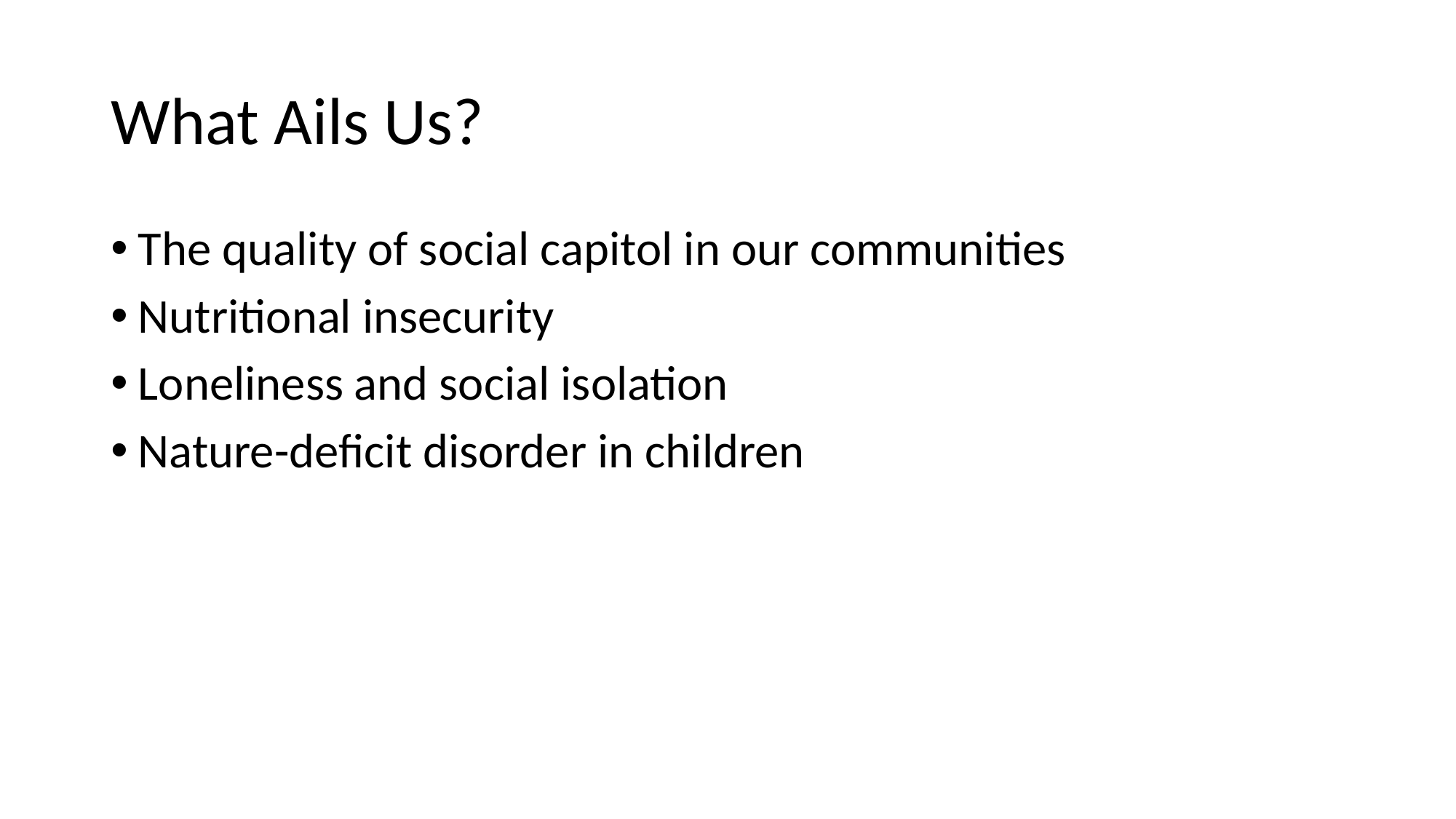

# What Ails Us?
The quality of social capitol in our communities
Nutritional insecurity
Loneliness and social isolation
Nature-deficit disorder in children